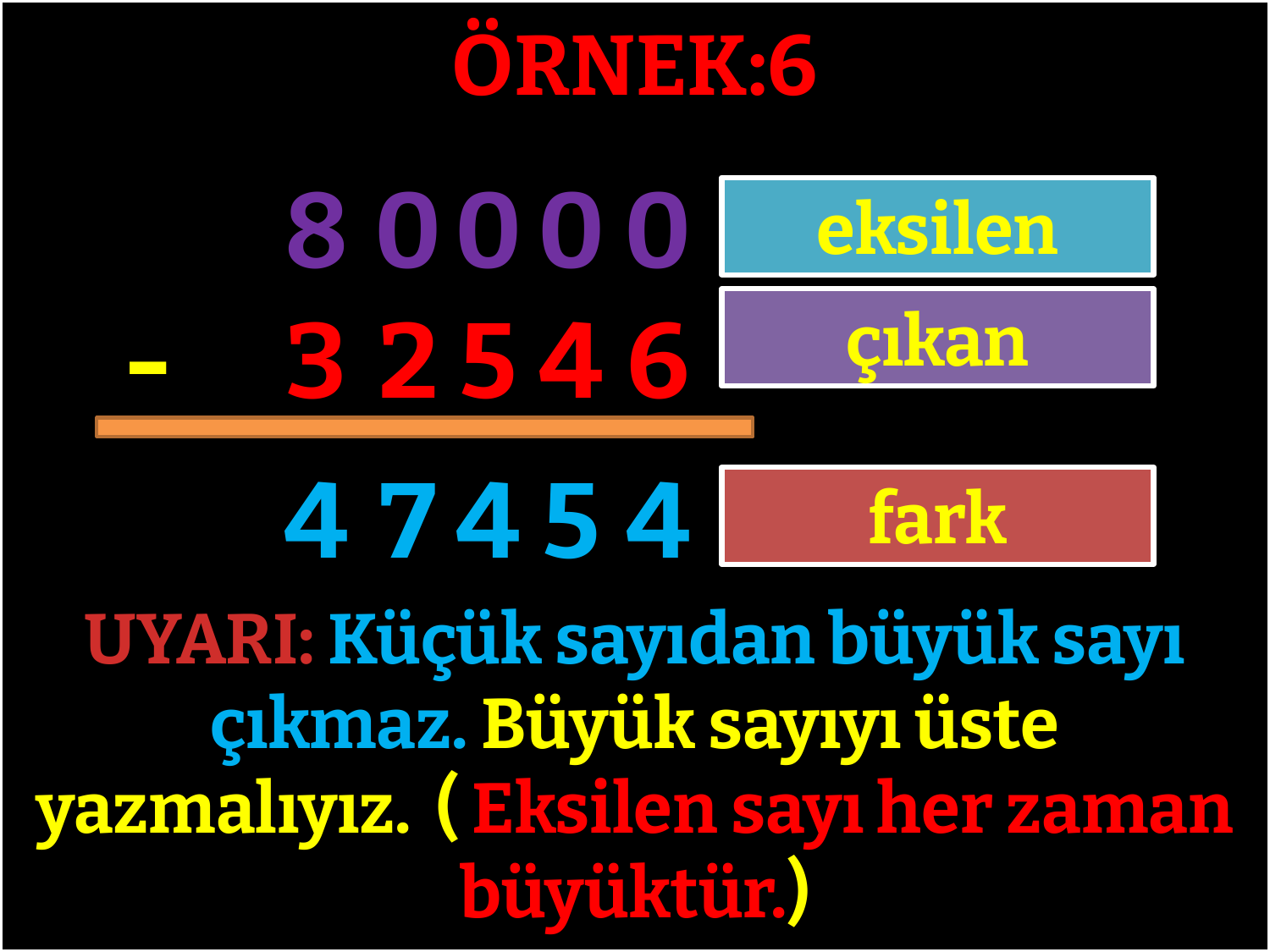

ÖRNEK:6
0
0
0
0
8
eksilen
-
6
4
5
2
3
çıkan
#

4
7
4
5
4
fark
UYARI: Küçük sayıdan büyük sayı çıkmaz. Büyük sayıyı üste yazmalıyız.  ( Eksilen sayı her zaman büyüktür.)